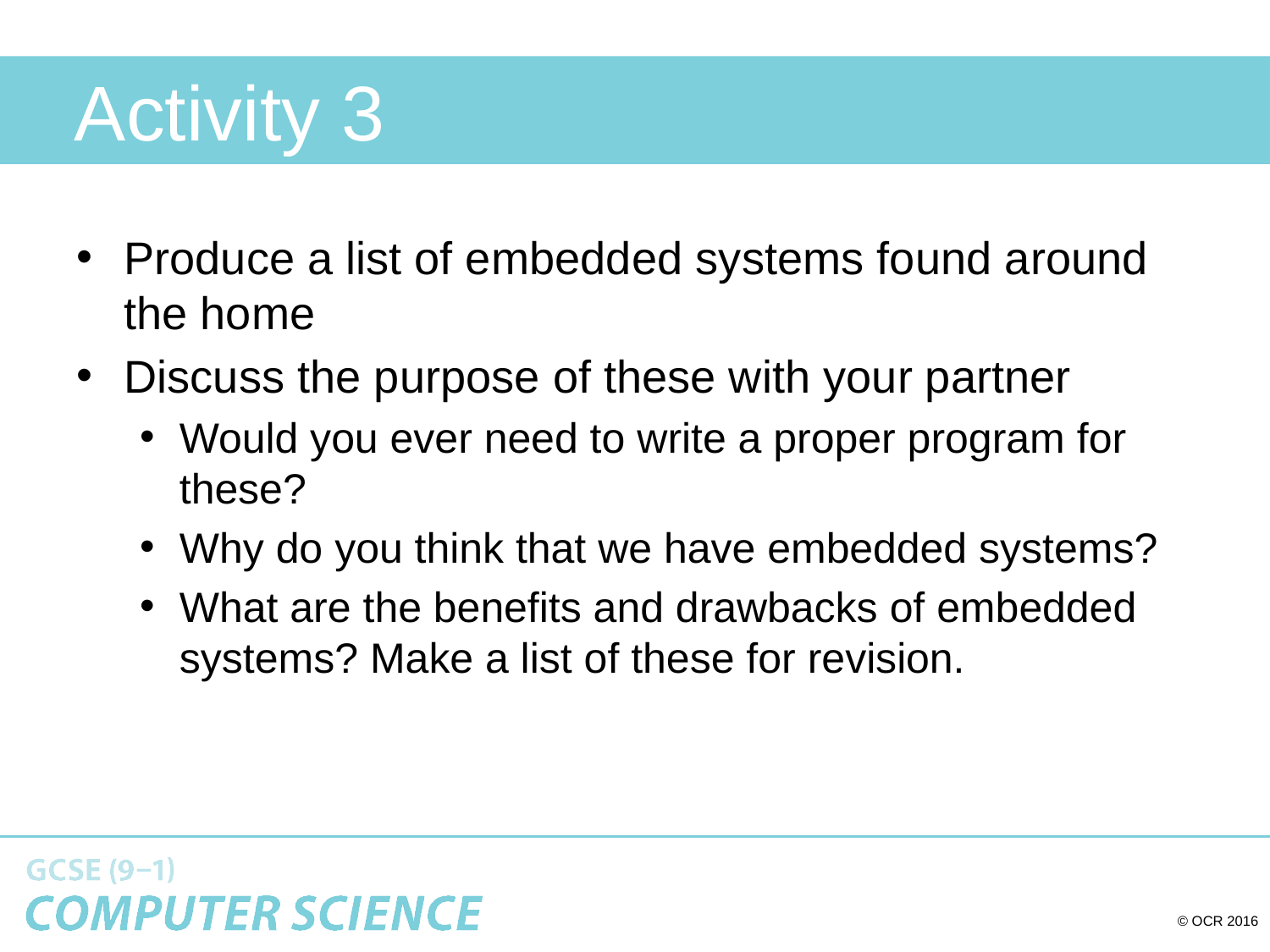

# Activity 3
Produce a list of embedded systems found around the home
Discuss the purpose of these with your partner
Would you ever need to write a proper program for these?
Why do you think that we have embedded systems?
What are the benefits and drawbacks of embedded systems? Make a list of these for revision.